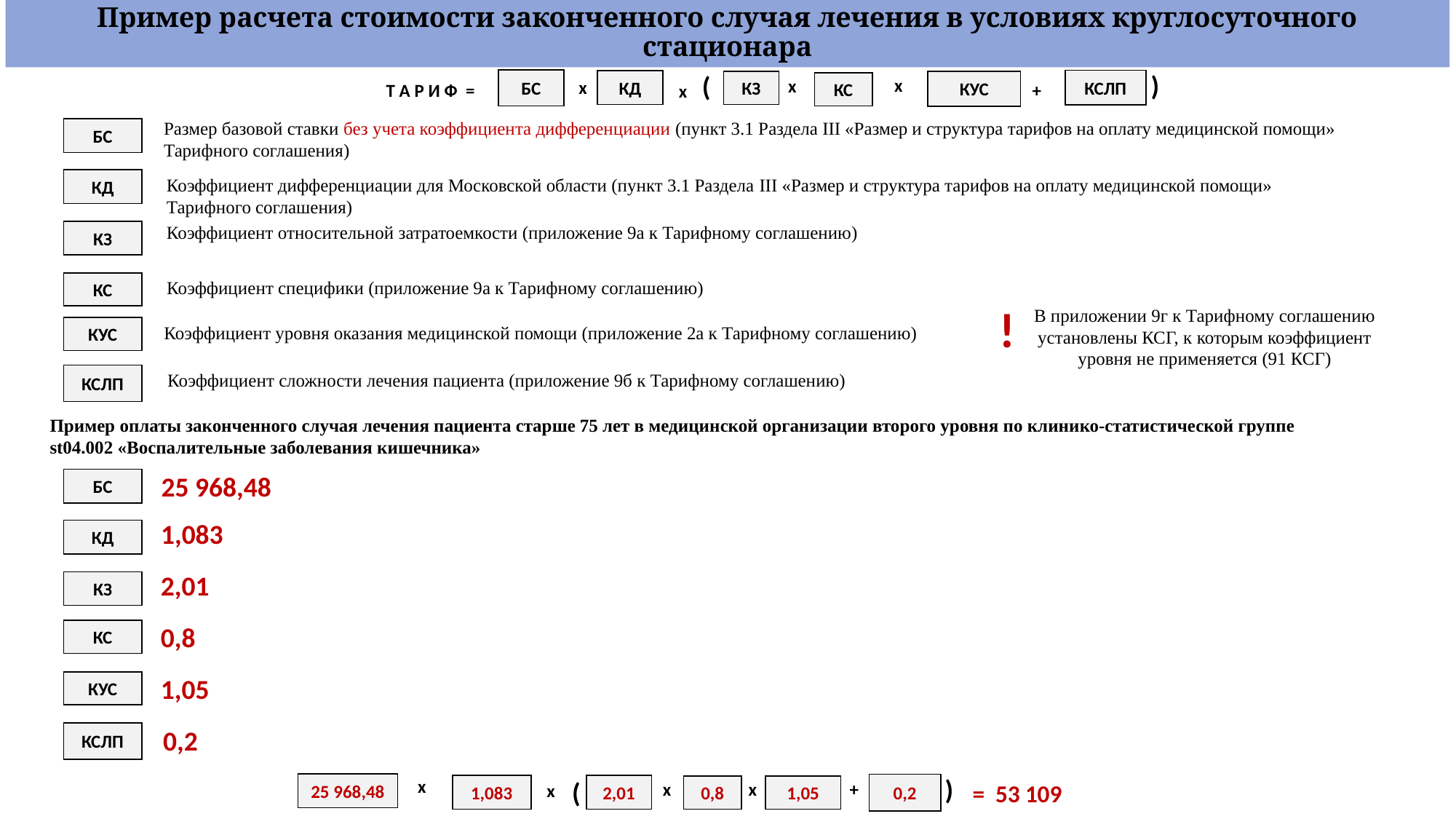

Пример расчета стоимости законченного случая лечения в условиях круглосуточного стационара

)
(
х
х
БС
КСЛП
х
КД
КУС
КЗ
КС
Т А Р И Ф  =
+
х
Размер базовой ставки без учета коэффициента дифференциации (пункт 3.1 Раздела III «Размер и структура тарифов на оплату медицинской помощи» Тарифного соглашения)
БС
Коэффициент дифференциации для Московской области (пункт 3.1 Раздела III «Размер и структура тарифов на оплату медицинской помощи» Тарифного соглашения)
КД
Коэффициент относительной затратоемкости (приложение 9а к Тарифному соглашению)
КЗ
Коэффициент специфики (приложение 9а к Тарифному соглашению)
КС
!
В приложении 9г к Тарифному соглашению установлены КСГ, к которым коэффициент уровня не применяется (91 КСГ)
Коэффициент уровня оказания медицинской помощи (приложение 2а к Тарифному соглашению)
КУС
Коэффициент сложности лечения пациента (приложение 9б к Тарифному соглашению)
КСЛП
Пример оплаты законченного случая лечения пациента старше 75 лет в медицинской организации второго уровня по клинико-статистической группе                      st04.002 «Воспалительные заболевания кишечника»
25 968,48
БС
1,083
КД
2,01
КЗ
0,8
КС
1,05
КУС
0,2
КСЛП
)
х
(
х
+
х
=  53 109
25 968,48
х
0,2
1,083
2,01
0,8
1,05